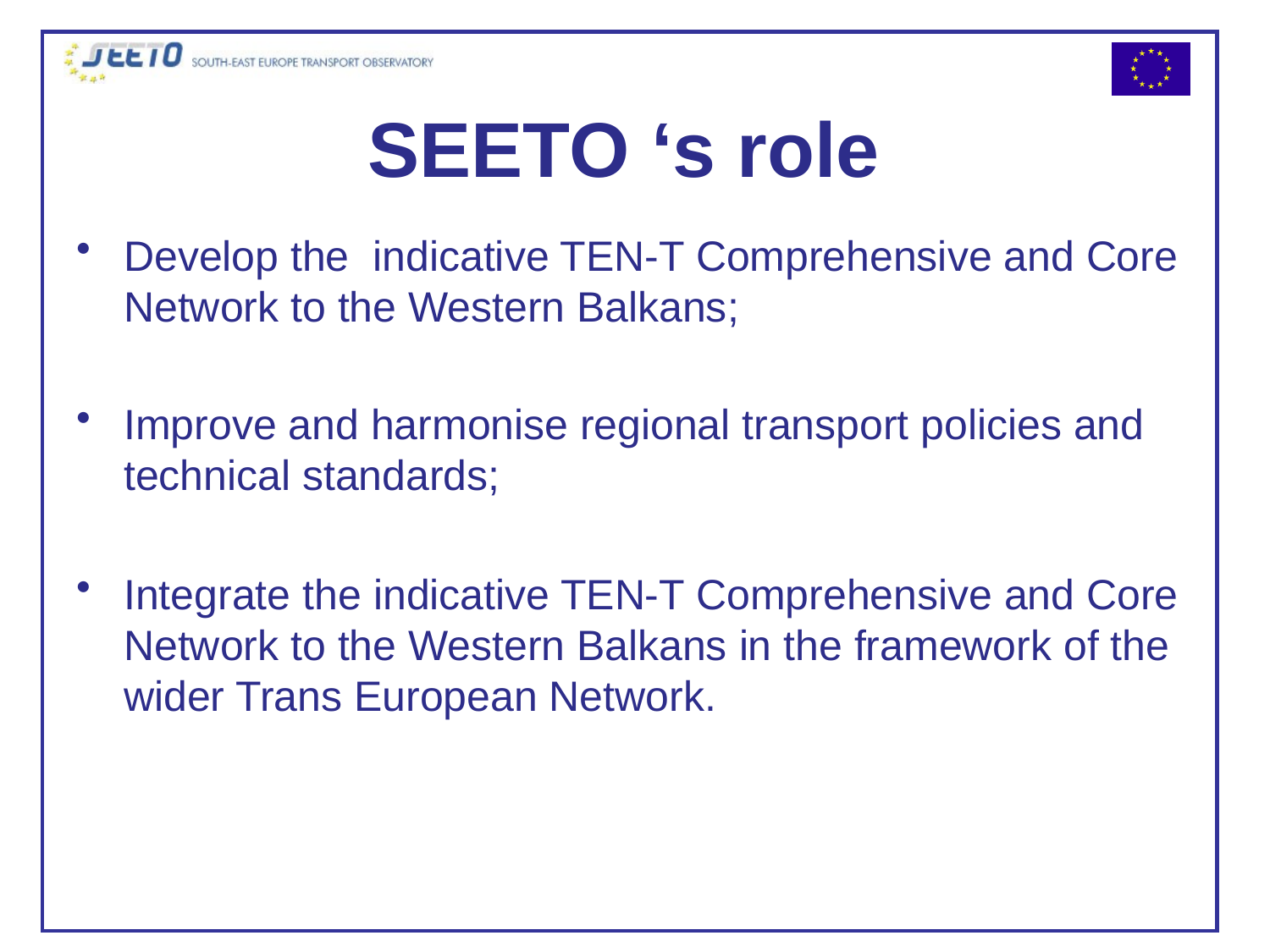

# SEETO ‘s role
Develop the  indicative TEN-T Comprehensive and Core Network to the Western Balkans;

Improve and harmonise regional transport policies and technical standards;

Integrate the indicative TEN-T Comprehensive and Core Network to the Western Balkans in the framework of the wider Trans European Network.